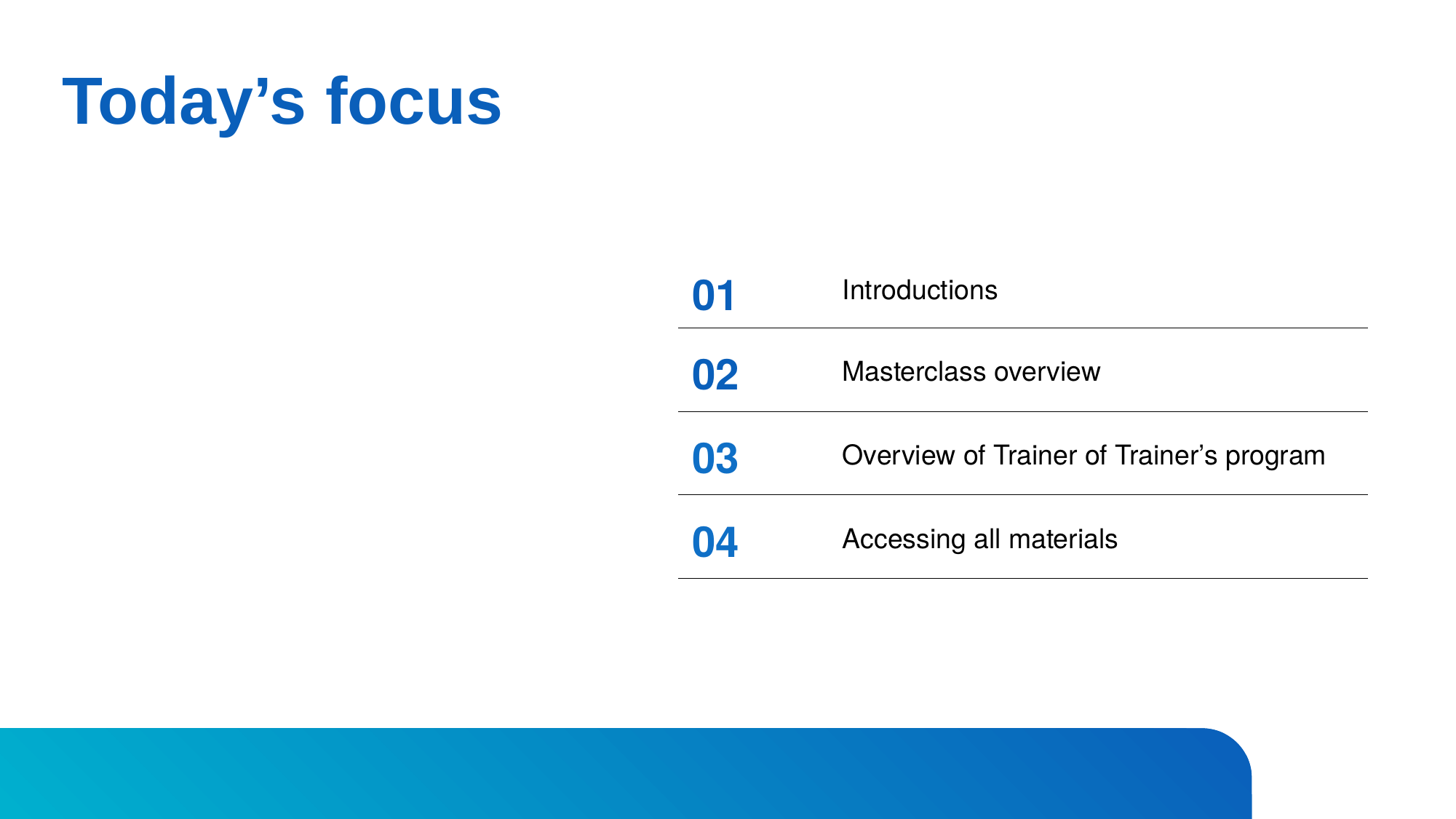

| 01 | Introductions |
| --- | --- |
| 02 | Masterclass overview |
| 03 | Overview of Trainer of Trainer’s program |
| 04 | Accessing all materials |